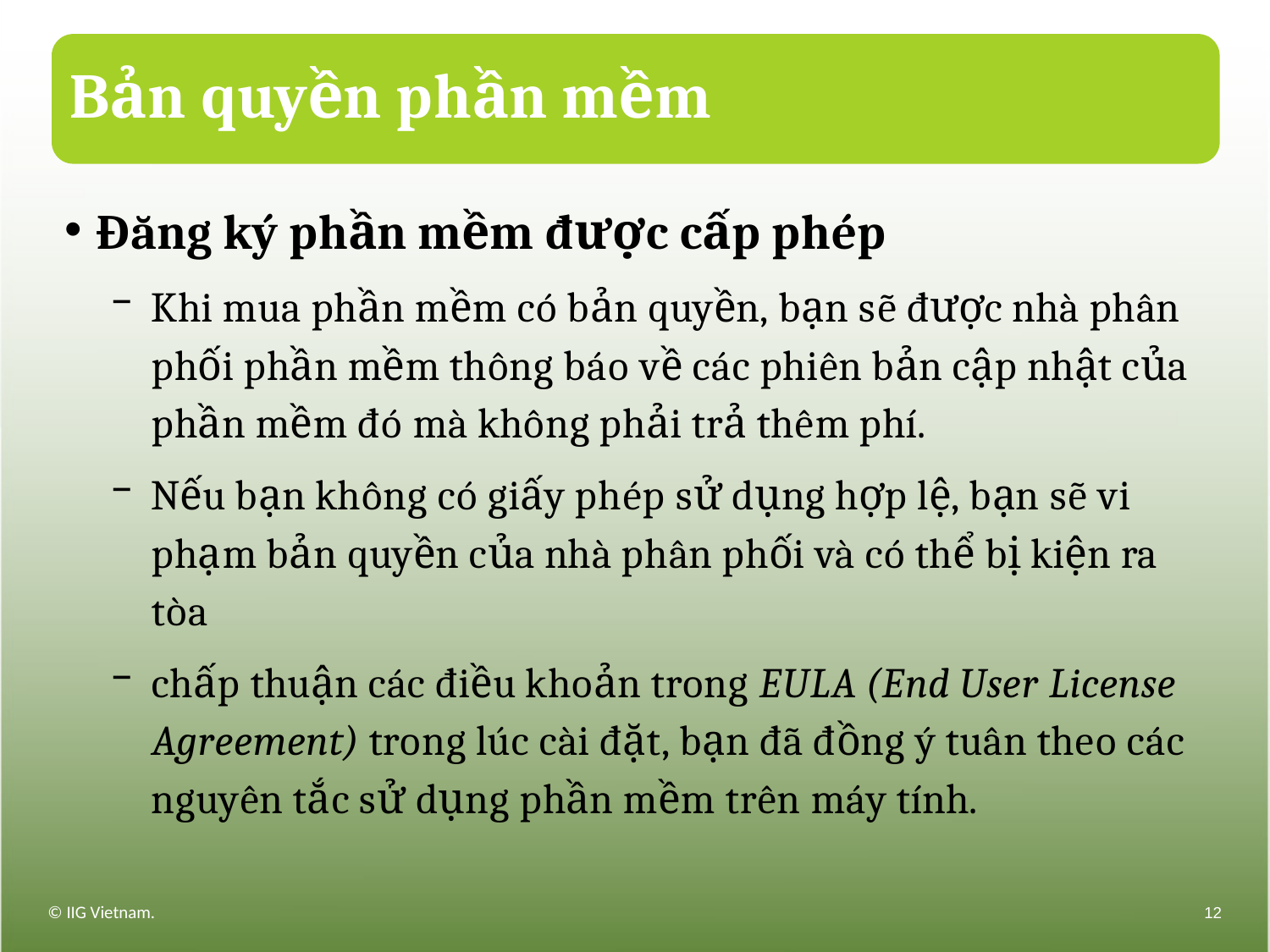

# Bản quyền phần mềm
Đăng ký phần mềm được cấp phép
Khi mua phần mềm có bản quyền, bạn sẽ được nhà phân phối phần mềm thông báo về các phiên bản cập nhật của phần mềm đó mà không phải trả thêm phí.
Nếu bạn không có giấy phép sử dụng hợp lệ, bạn sẽ vi phạm bản quyền của nhà phân phối và có thể bị kiện ra tòa
chấp thuận các điều khoản trong EULA (End User License Agreement) trong lúc cài đặt, bạn đã đồng ý tuân theo các nguyên tắc sử dụng phần mềm trên máy tính.

© IIG Vietnam.
12